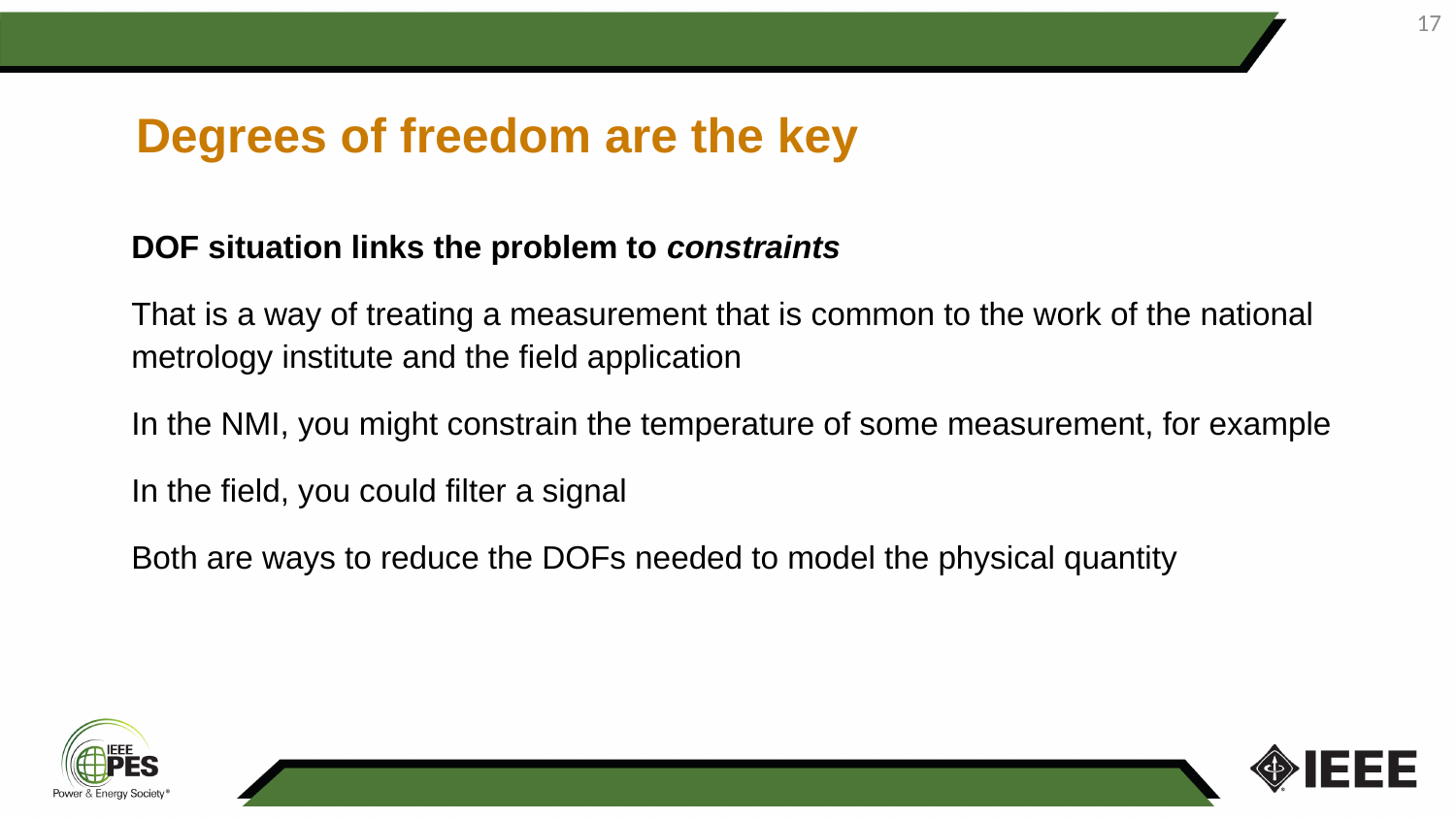

17
Degrees of freedom are the key
DOF situation links the problem to constraints
That is a way of treating a measurement that is common to the work of the national metrology institute and the field application
In the NMI, you might constrain the temperature of some measurement, for example
In the field, you could filter a signal
Both are ways to reduce the DOFs needed to model the physical quantity